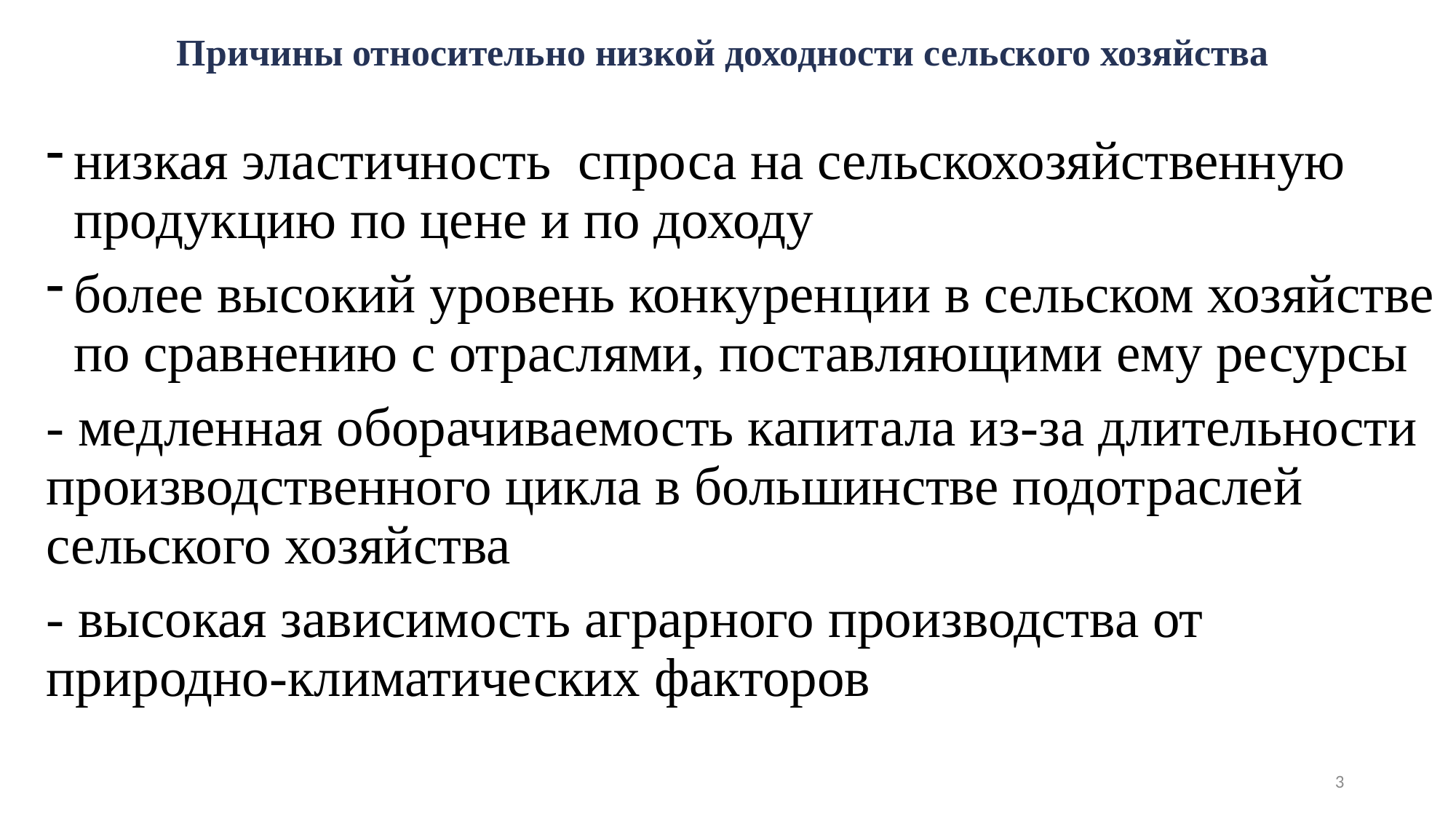

# Причины относительно низкой доходности сельского хозяйства
низкая эластичность  спроса на сельскохозяйственную продукцию по цене и по доходу
более высокий уровень конкуренции в сельском хозяйстве по сравнению с отраслями, поставляющими ему ресурсы
- медленная оборачиваемость капитала из-за длительности производственного цикла в большинстве подотраслей сельского хозяйства
- высокая зависимость аграрного производства от природно-климатических факторов

3